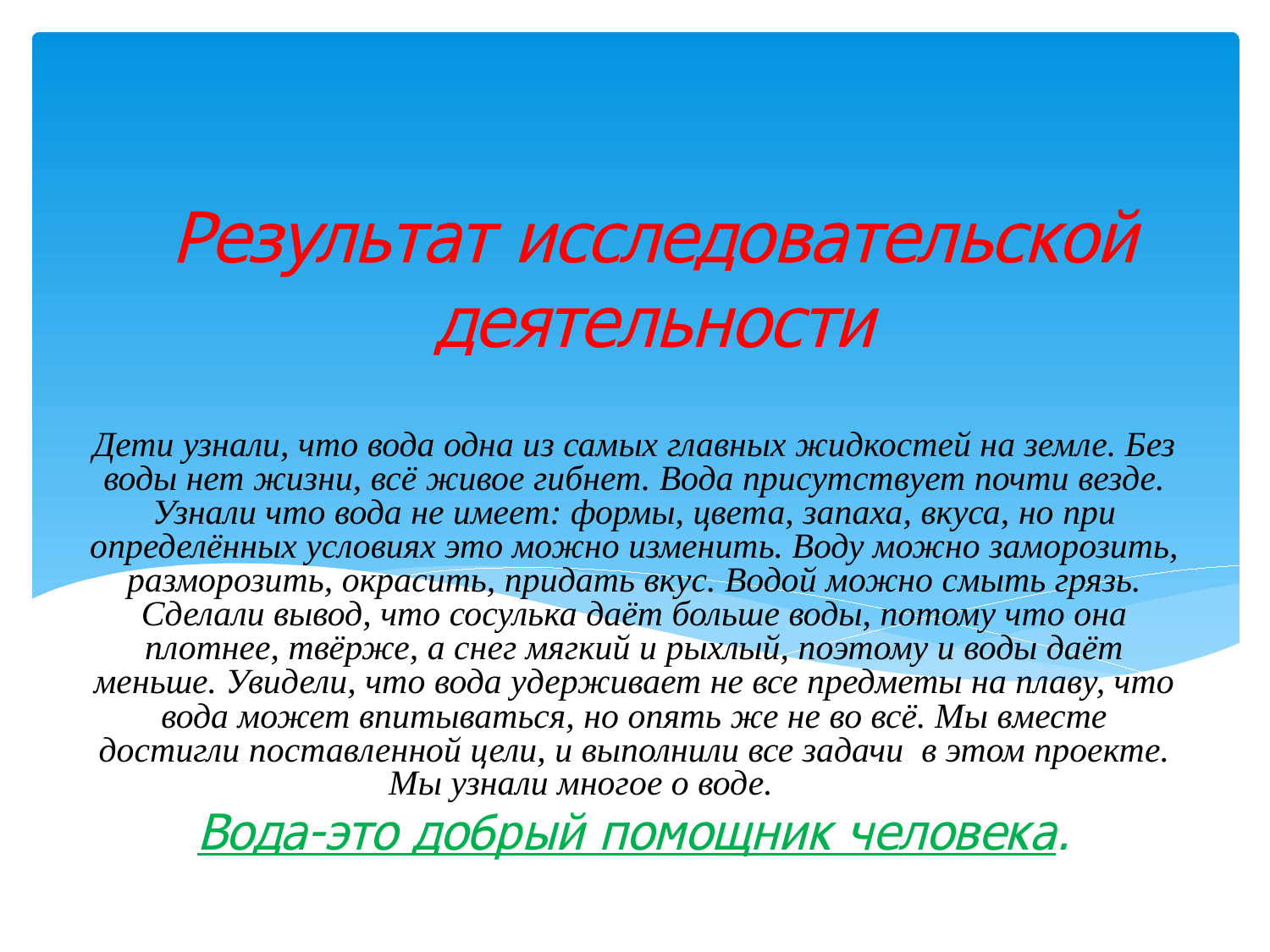

# Результат исследовательской деятельности
Дети узнали, что вода одна из самых главных жидкостей на земле. Без воды нет жизни, всё живое гибнет. Вода присутствует почти везде. Узнали что вода не имеет: формы, цвета, запаха, вкуса, но при определённых условиях это можно изменить. Воду можно заморозить, разморозить, окрасить, придать вкус. Водой можно смыть грязь. Сделали вывод, что сосулька даёт больше воды, потому что она плотнее, твёрже, а снег мягкий и рыхлый, поэтому и воды даёт меньше. Увидели, что вода удерживает не все предметы на плаву, что вода может впитываться, но опять же не во всё. Мы вместе достигли поставленной цели, и выполнили все задачи  в этом проекте. Мы узнали многое о воде.
Вода-это добрый помощник человека.